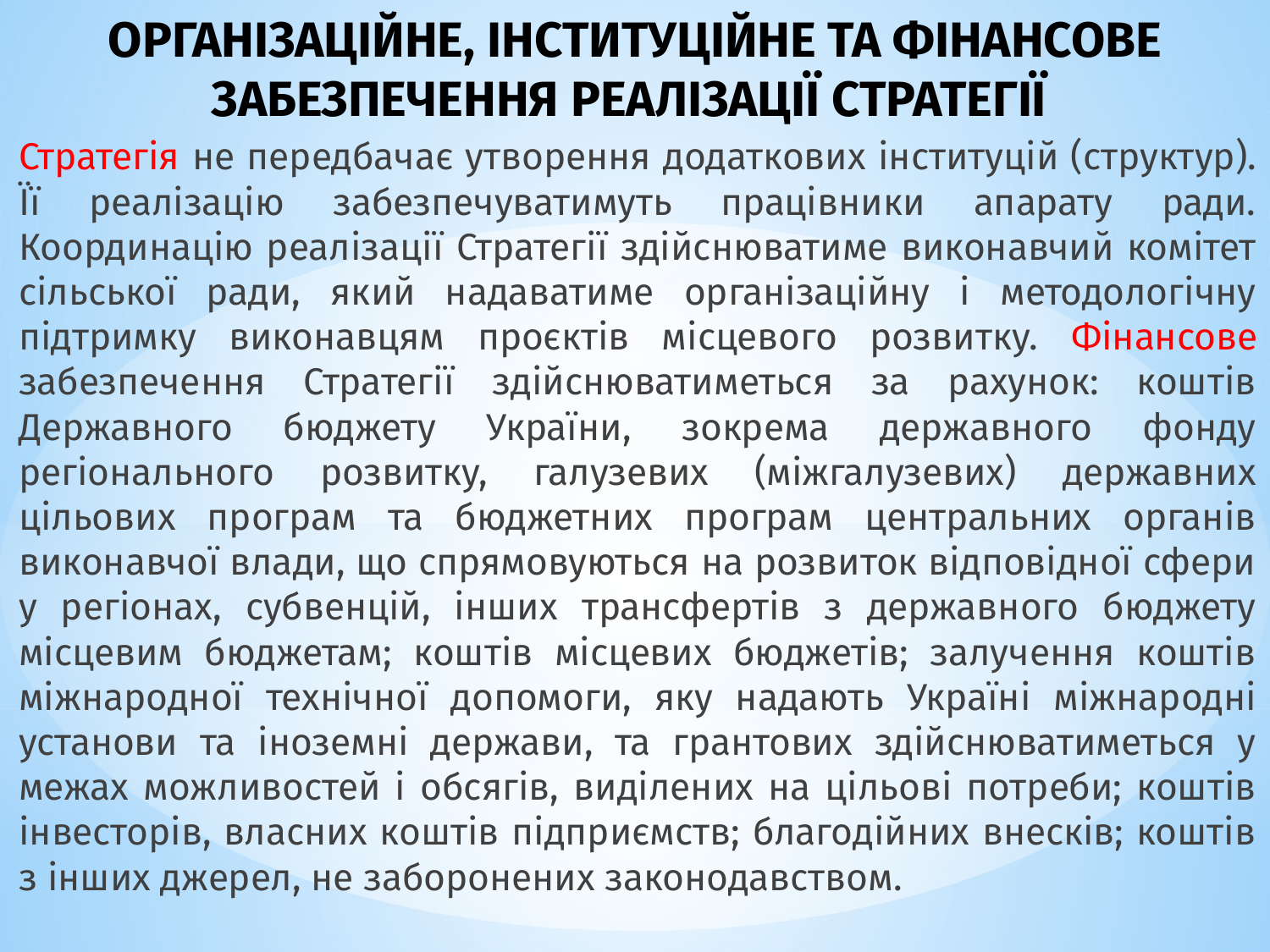

# ОРГАНІЗАЦІЙНЕ, ІНСТИТУЦІЙНЕ ТА ФІНАНСОВЕ ЗАБЕЗПЕЧЕННЯ РЕАЛІЗАЦІЇ СТРАТЕГІЇ
Стратегія не передбачає утворення додаткових інституцій (структур). Її реалізацію забезпечуватимуть працівники апарату ради. Координацію реалізації Стратегії здійснюватиме виконавчий комітет сільської ради, який надаватиме організаційну і методологічну підтримку виконавцям проєктів місцевого розвитку. Фінансове забезпечення Стратегії здійснюватиметься за рахунок: коштів Державного бюджету України, зокрема державного фонду регіонального розвитку, галузевих (міжгалузевих) державних цільових програм та бюджетних програм центральних органів виконавчої влади, що спрямовуються на розвиток відповідної сфери у регіонах, субвенцій, інших трансфертів з державного бюджету місцевим бюджетам; коштів місцевих бюджетів; залучення коштів міжнародної технічної допомоги, яку надають Україні міжнародні установи та іноземні держави, та грантових здійснюватиметься у межах можливостей і обсягів, виділених на цільові потреби; коштів інвесторів, власних коштів підприємств; благодійних внесків; коштів з інших джерел, не заборонених законодавством.